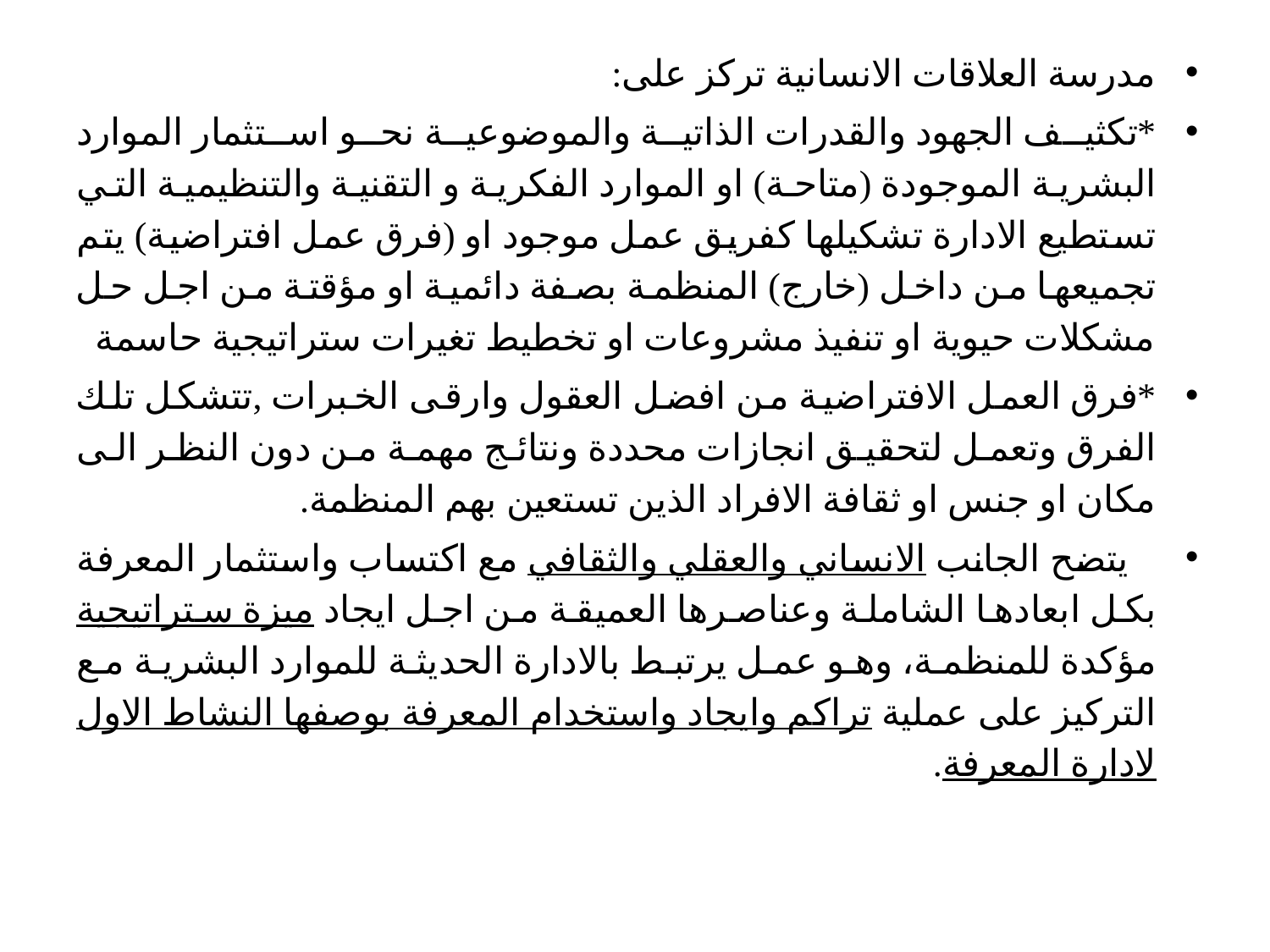

مدرسة العلاقات الانسانية تركز على:
*تكثيف الجهود والقدرات الذاتية والموضوعية نحو استثمار الموارد البشرية الموجودة (متاحة) او الموارد الفكرية و التقنية والتنظيمية التي تستطيع الادارة تشكيلها كفريق عمل موجود او (فرق عمل افتراضية) يتم تجميعها من داخل (خارج) المنظمة بصفة دائمية او مؤقتة من اجل حل مشكلات حيوية او تنفيذ مشروعات او تخطيط تغيرات ستراتيجية حاسمة
*فرق العمل الافتراضية من افضل العقول وارقى الخبرات ,تتشكل تلك الفرق وتعمل لتحقيق انجازات محددة ونتائج مهمة من دون النظر الى مكان او جنس او ثقافة الافراد الذين تستعين بهم المنظمة.
   يتضح الجانب الانساني والعقلي والثقافي مع اكتساب واستثمار المعرفة بكل ابعادها الشاملة وعناصرها العميقة من اجل ايجاد ميزة ستراتيجية مؤكدة للمنظمة، وهو عمل يرتبط بالادارة الحديثة للموارد البشرية مع التركيز على عملية تراكم وايجاد واستخدام المعرفة بوصفها النشاط الاول لادارة المعرفة.